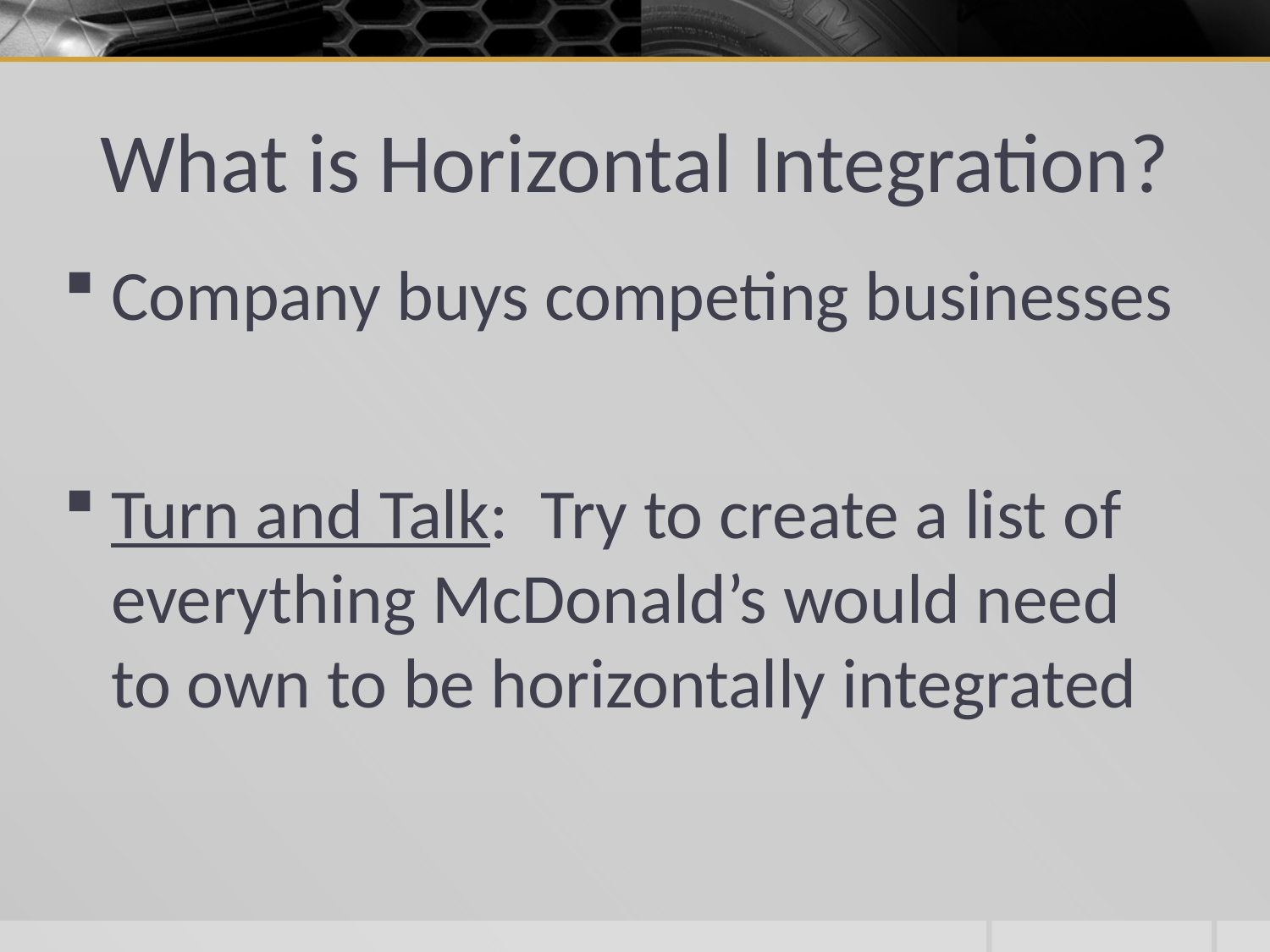

# What is Horizontal Integration?
Company buys competing businesses

Turn and Talk:  Try to create a list of everything McDonald’s would need to own to be horizontally integrated